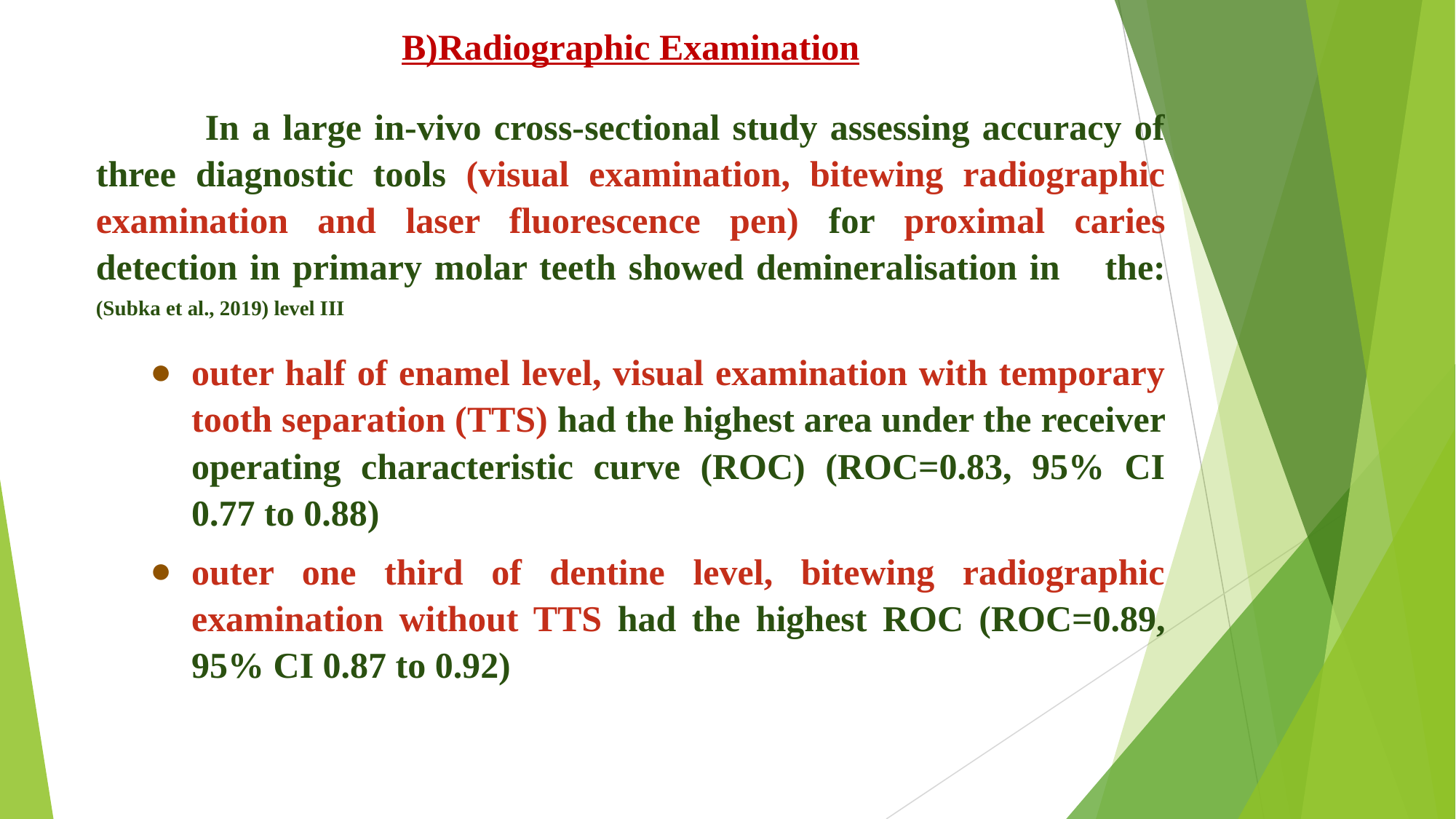

B)Radiographic Examination

	In a large in-vivo cross-sectional study assessing accuracy of three diagnostic tools (visual examination, bitewing radiographic examination and laser fluorescence pen) for proximal caries detection in primary molar teeth showed demineralisation in 	the:(Subka et al., 2019) level III
outer half of enamel level, visual examination with temporary tooth separation (TTS) had the highest area under the receiver operating characteristic curve (ROC) (ROC=0.83, 95% CI 0.77 to 0.88)
outer one third of dentine level, bitewing radiographic examination without TTS had the highest ROC (ROC=0.89, 95% CI 0.87 to 0.92)